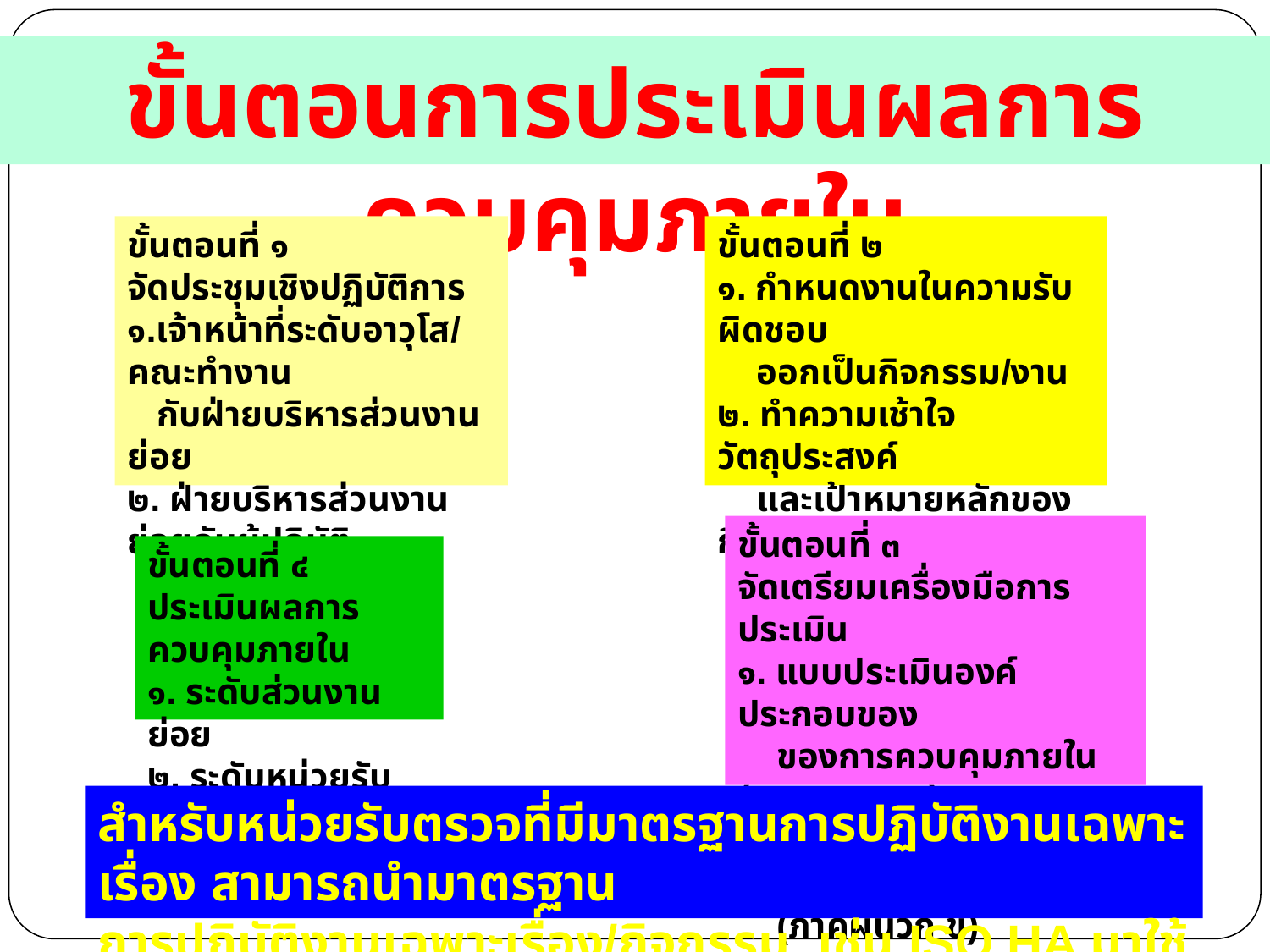

ขั้นตอนการประเมินผลการควบคุมภายใน
ขั้นตอนที่ ๑
จัดประชุมเชิงปฏิบัติการ
๑.เจ้าหน้าที่ระดับอาวุโส/คณะทำงาน
   กับฝ่ายบริหารส่วนงานย่อย
๒. ฝ่ายบริหารส่วนงานย่อยกับผู้ปฏิบัติ

ขั้นตอนที่ ๒
๑. กำหนดงานในความรับผิดชอบ
    ออกเป็นกิจกรรม/งาน
๒. ทำความเช้าใจวัตถุประสงค์
    และเป้าหมายหลักของกิจกรรม/งาน

ขั้นตอนที่ ๓
จัดเตรียมเครื่องมือการประเมิน
๑. แบบประเมินองค์ประกอบของ
    ของการควบคุมภายใน (ภาคผนวก ก)
๒. แบบสอบถามการควบคุมภายใน
    (ภาคผนวก ข)
ขั้นตอนที่ ๔
ประเมินผลการควบคุมภายใน
๑. ระดับส่วนงานย่อย
๒. ระดับหน่วยรับตรวจ

สำหรับหน่วยรับตรวจที่มีมาตรฐานการปฏิบัติงานเฉพาะเรื่อง สามารถนำมาตรฐาน
การปฏิบัติงานเฉพาะเรื่อง/กิจกรรม  เช่น ISO HA มาใช้เป็นแบบสอบถามได้